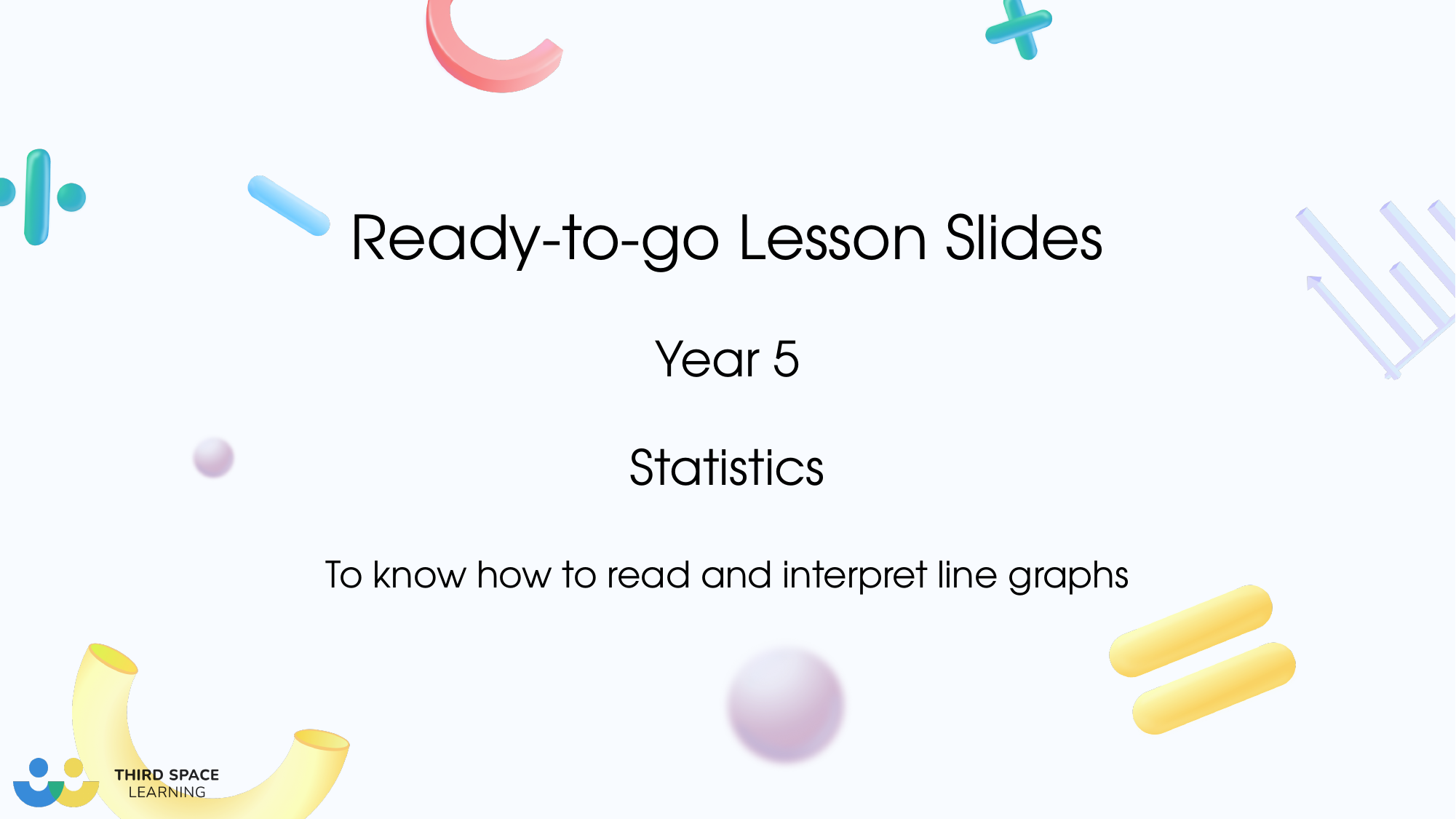

Year 5
Statistics
To know how to read and interpret line graphs